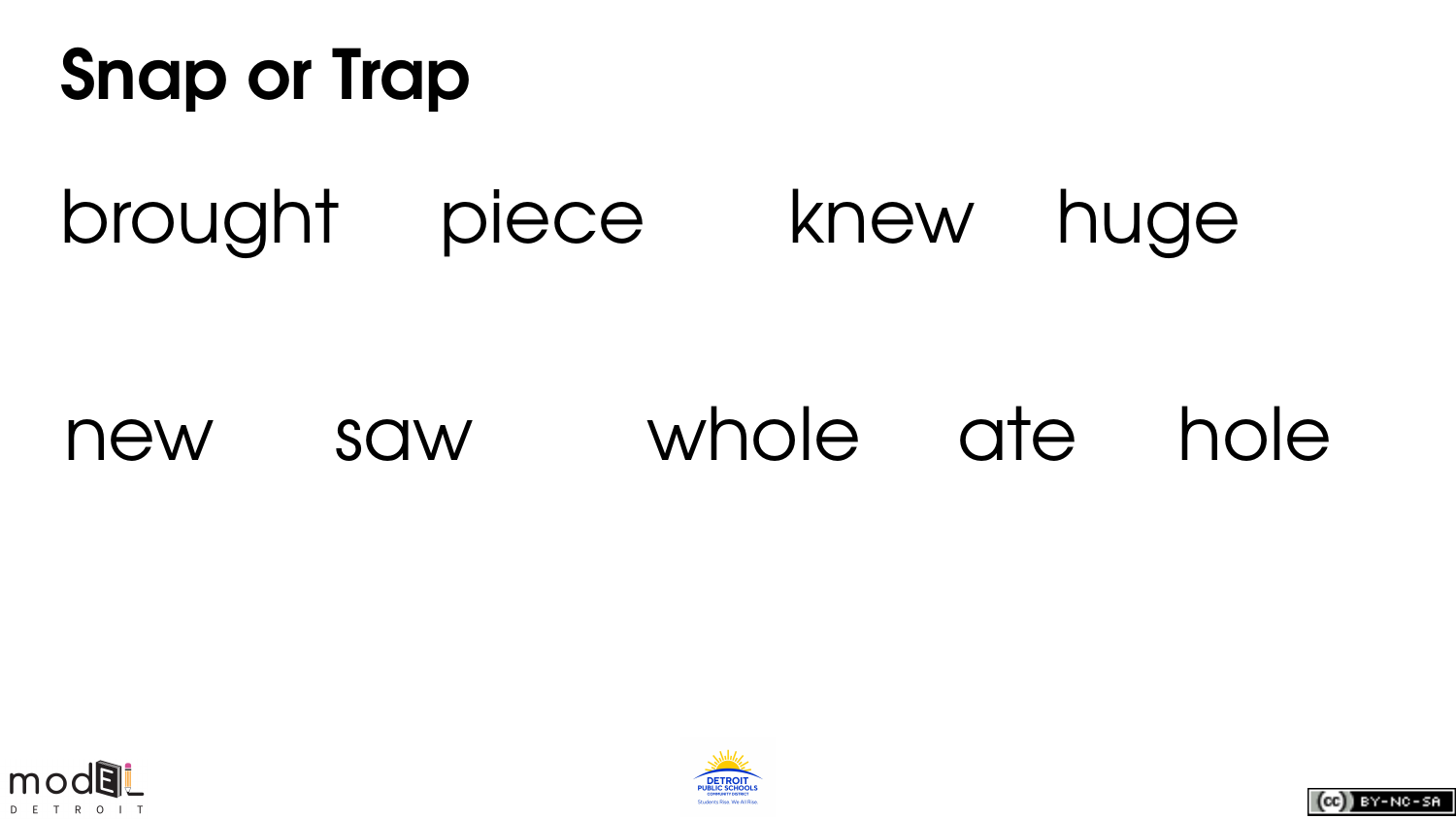

# Snap or Trap
brought     piece  	knew    huge

new      saw	 	whole 	 ate     hole